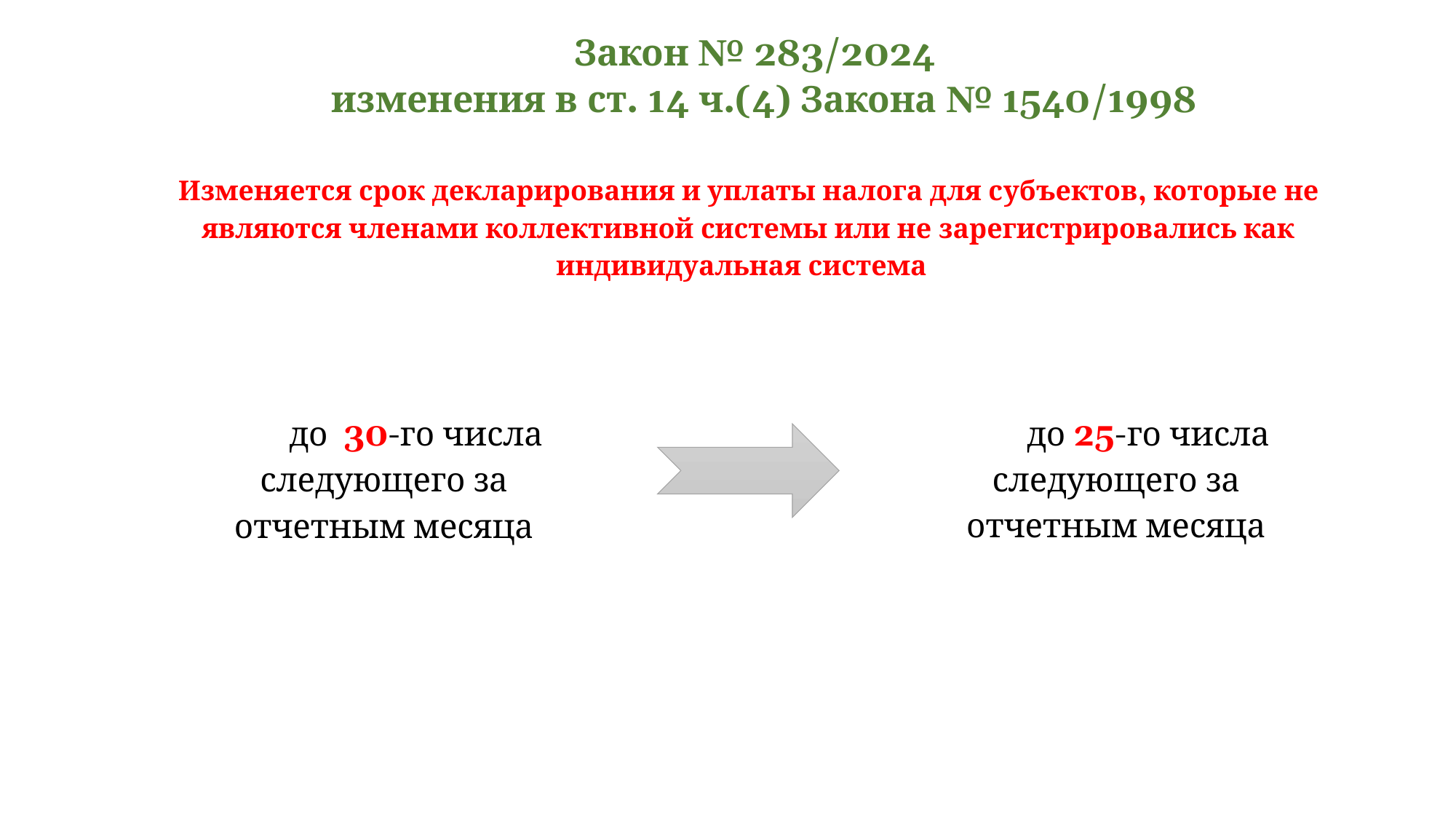

# Закон № 283/2024 изменения в ст. 14 ч.(4) Закона № 1540/1998
Изменяется срок декларирования и уплаты налога для субъектов, которые не являются членами коллективной системы или не зарегистрировались как индивидуальная система

до 25-го числа следующего за отчетным месяца
до  30-го числа следующего за отчетным месяца